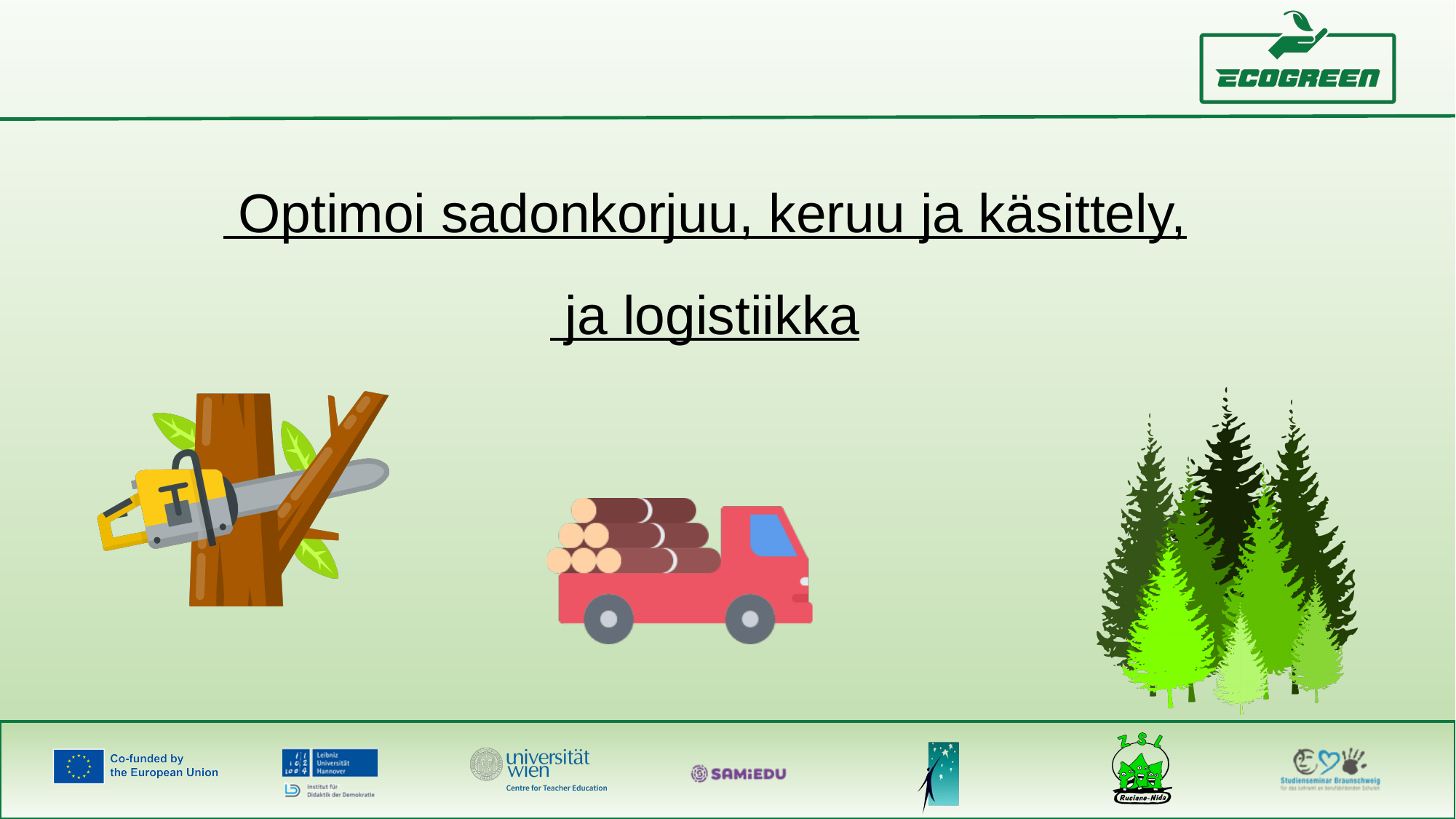

Optimoi sadonkorjuu, keruu ja käsittely,
 ja logistiikka